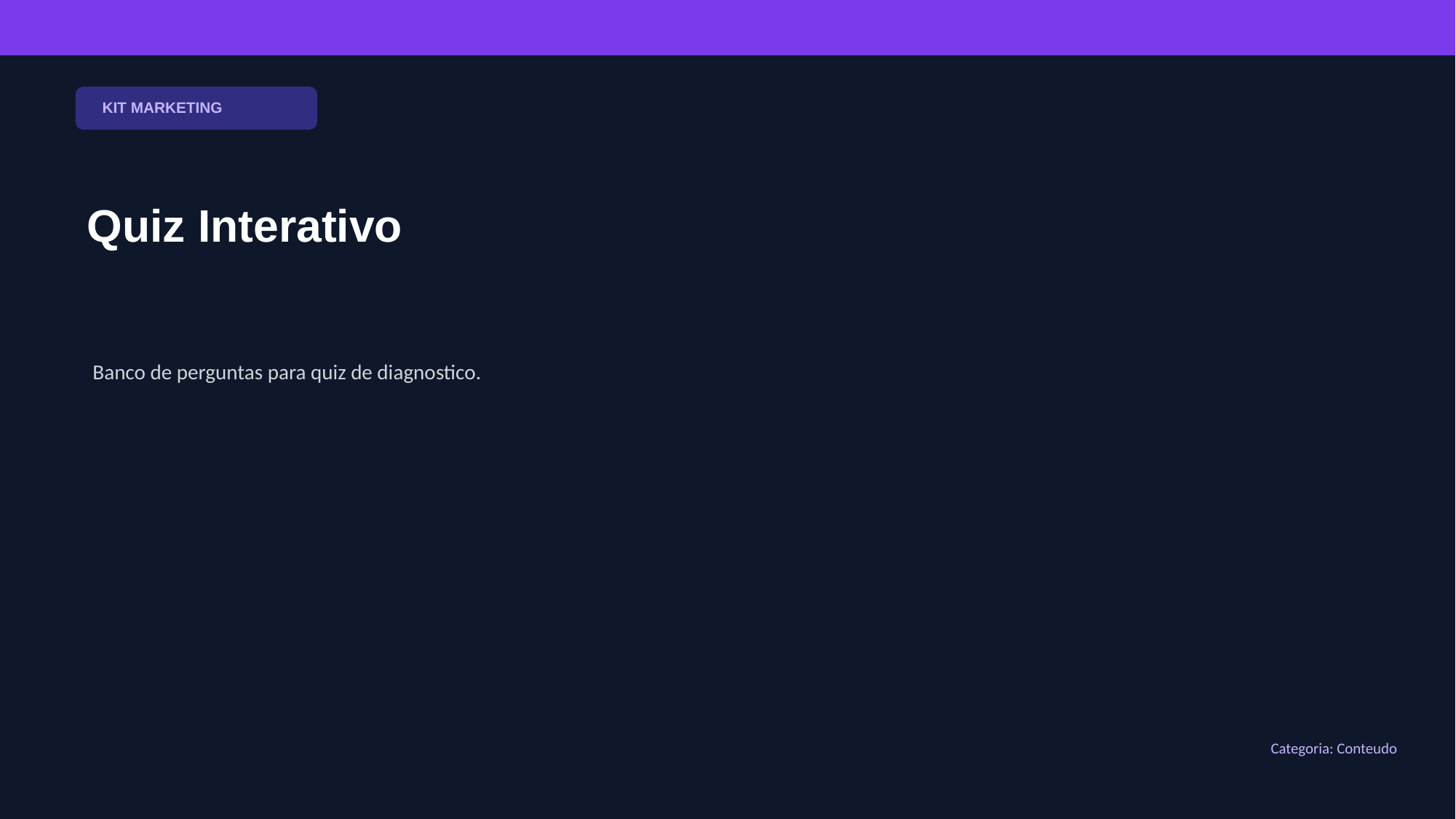

KIT MARKETING
Quiz Interativo
Banco de perguntas para quiz de diagnostico.
Categoria: Conteudo